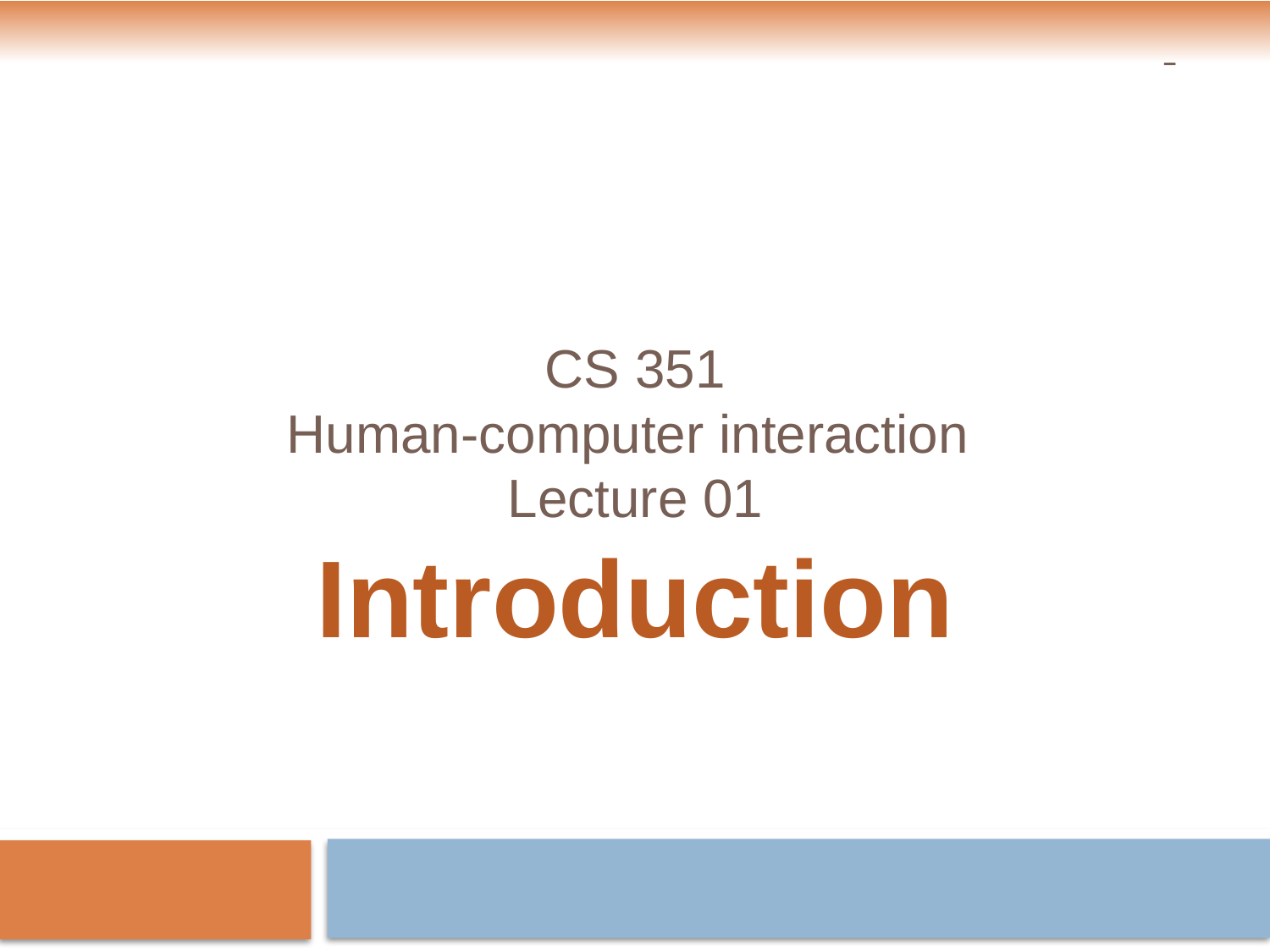

1
# CS 351 Human-computer interaction Lecture 01 Introduction